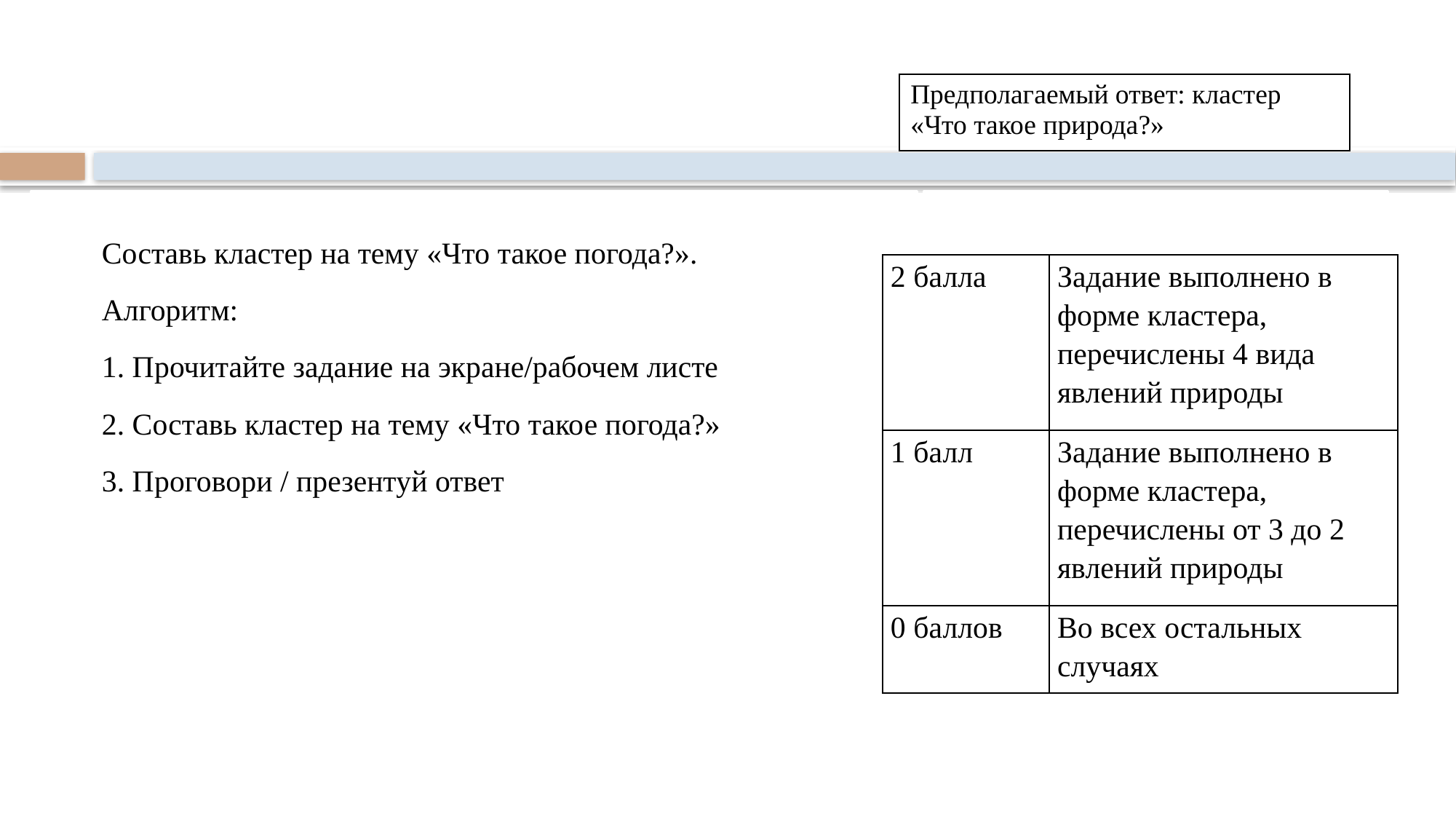

#
| Предполагаемый ответ: кластер «Что такое природа?» |
| --- |

Составь кластер на тему «Что такое погода?».
Алгоритм:
1. Прочитайте задание на экране/рабочем листе
2. Составь кластер на тему «Что такое погода?»
3. Проговори / презентуй ответ

| 2 балла | Задание выполнено в форме кластера, перечислены 4 вида явлений природы |
| --- | --- |
| 1 балл | Задание выполнено в форме кластера, перечислены от 3 до 2 явлений природы |
| 0 баллов | Во всех остальных случаях |